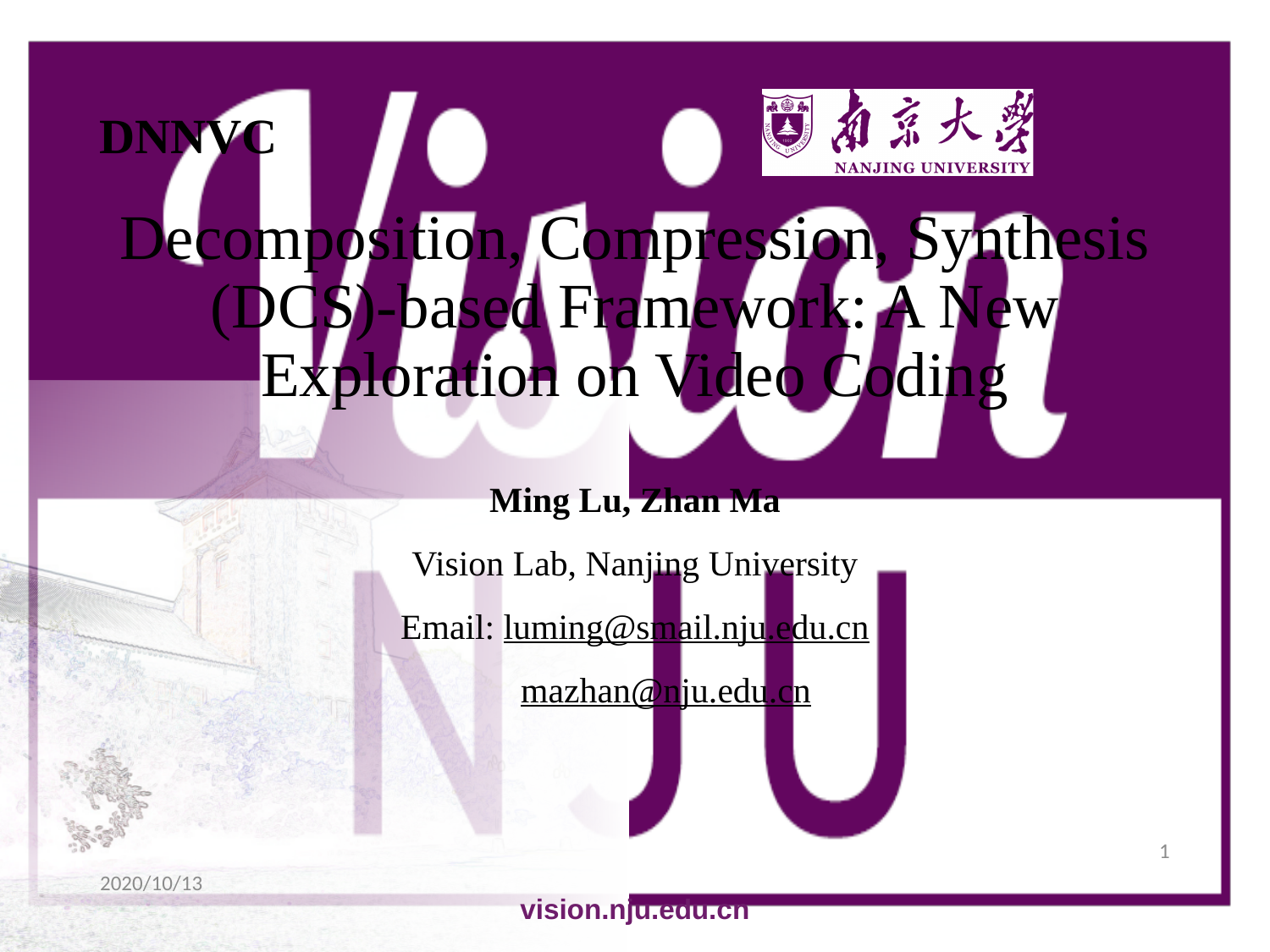

DNNVC

# Decomposition, Compression, Synthesis (DCS)-based Framework: A New Exploration on Video Coding
Ming Lu, Zhan Ma
Vision Lab, Nanjing University
Email: luming@smail.nju.edu.cn
       mazhan@nju.edu.cn

1
2020/10/13
vision.nju.edu.cn